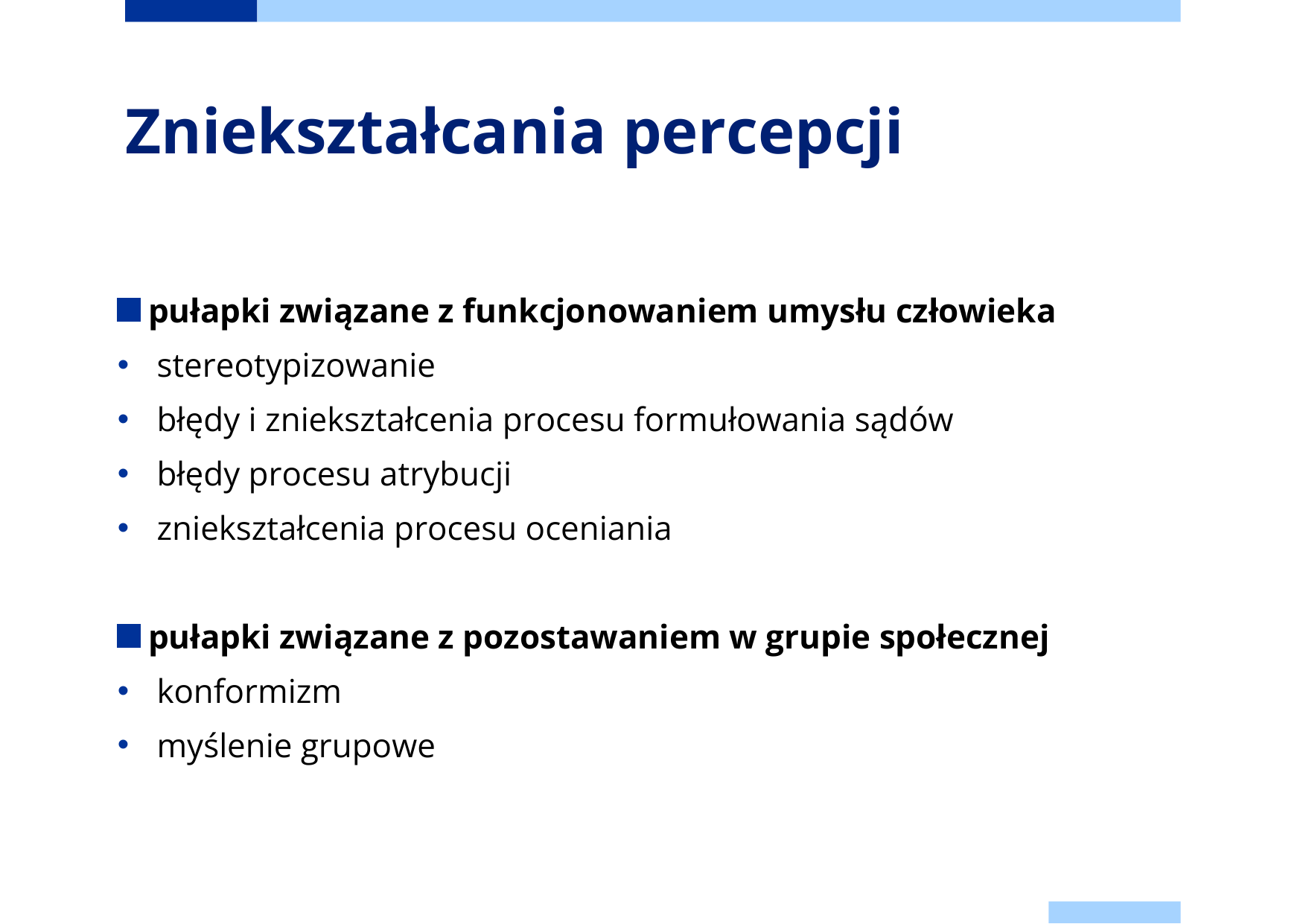

# Zniekształcania percepcji
pułapki związane z funkcjonowaniem umysłu człowieka
 stereotypizowanie
 błędy i zniekształcenia procesu formułowania sądów
 błędy procesu atrybucji
 zniekształcenia procesu oceniania

pułapki związane z pozostawaniem w grupie społecznej
 konformizm
 myślenie grupowe